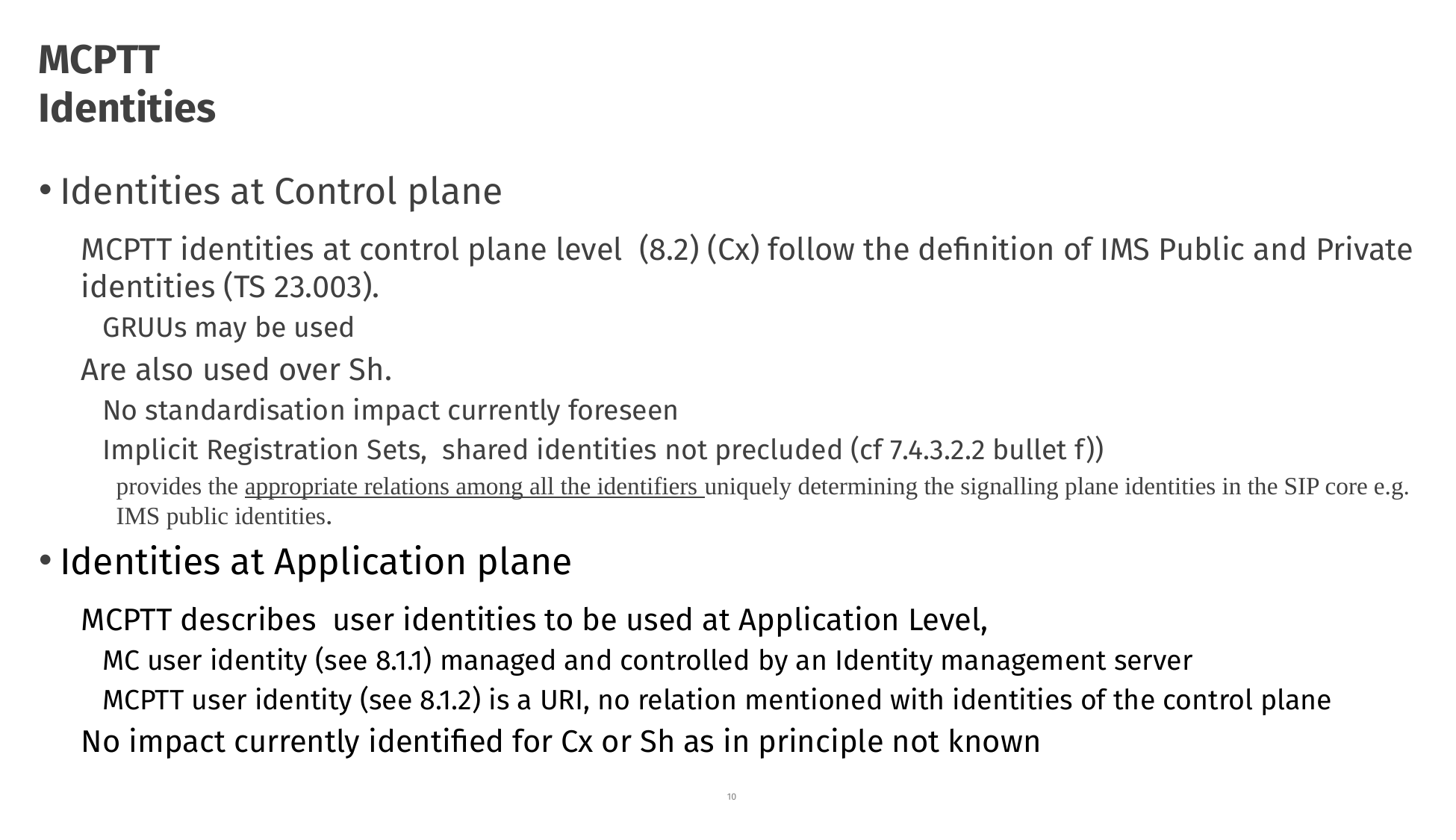

# MCPTT Identities
Identities at Control plane
MCPTT identities at control plane level  (8.2) (Cx) follow the definition of IMS Public and Private identities (TS 23.003).
GRUUs may be used
Are also used over Sh.
No standardisation impact currently foreseen
Implicit Registration Sets,  shared identities not precluded (cf 7.4.3.2.2 bullet f))
provides the appropriate relations among all the identifiers uniquely determining the signalling plane identities in the SIP core e.g. IMS public identities.
Identities at Application plane
MCPTT describes  user identities to be used at Application Level,
MC user identity (see 8.1.1) managed and controlled by an Identity management server
MCPTT user identity (see 8.1.2) is a URI, no relation mentioned with identities of the control plane
No impact currently identified for Cx or Sh as in principle not known